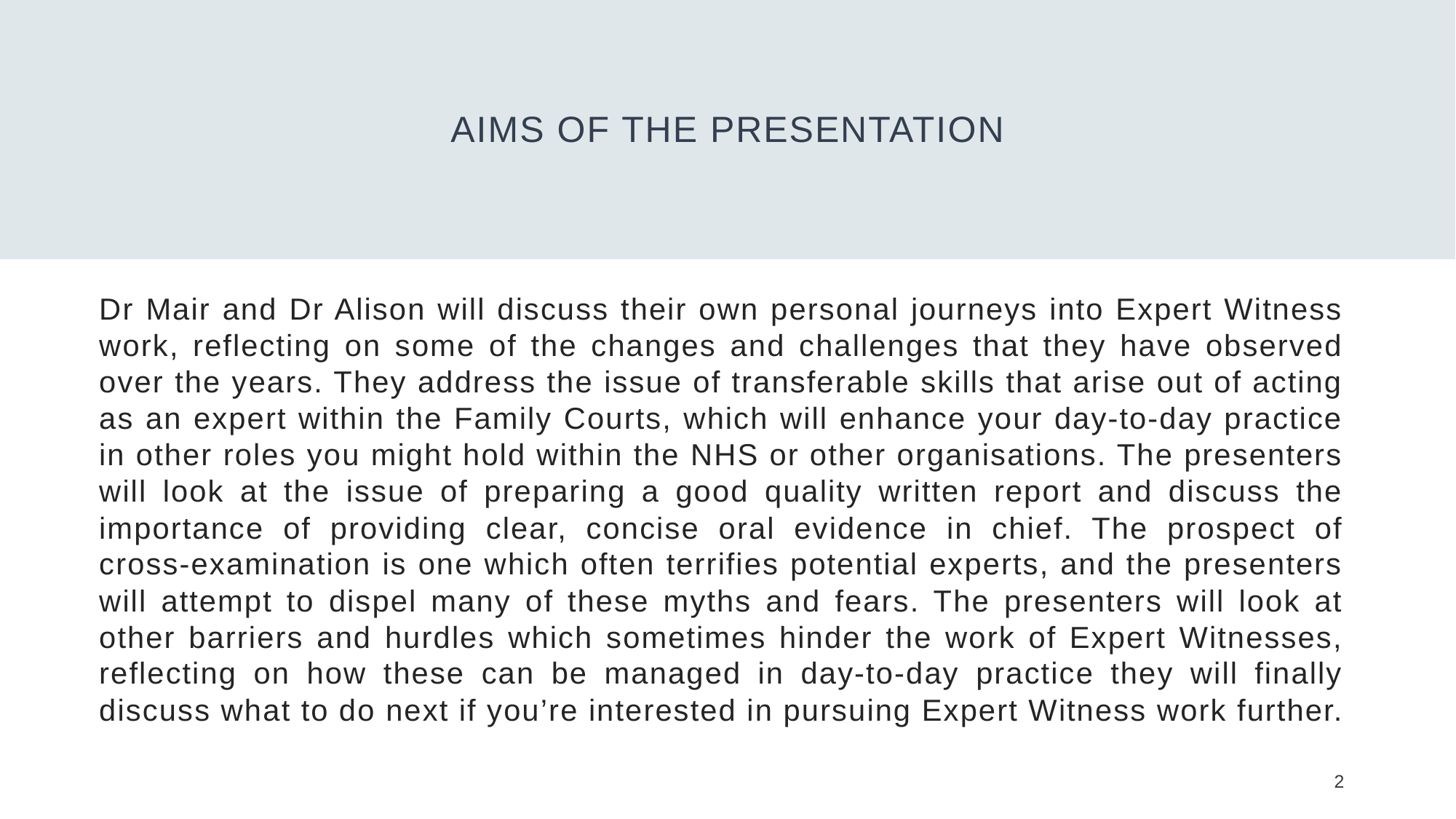

# Aims of the Presentation
Dr Mair and Dr Alison will discuss their own personal journeys into Expert Witness work, reflecting on some of the changes and challenges that they have observed over the years. They address the issue of transferable skills that arise out of acting as an expert within the Family Courts, which will enhance your day-to-day practice in other roles you might hold within the NHS or other organisations. The presenters will look at the issue of preparing a good quality written report and discuss the importance of providing clear, concise oral evidence in chief. The prospect of cross-examination is one which often terrifies potential experts, and the presenters will attempt to dispel many of these myths and fears. The presenters will look at other barriers and hurdles which sometimes hinder the work of Expert Witnesses, reflecting on how these can be managed in day-to-day practice they will finally discuss what to do next if you’re interested in pursuing Expert Witness work further.
2